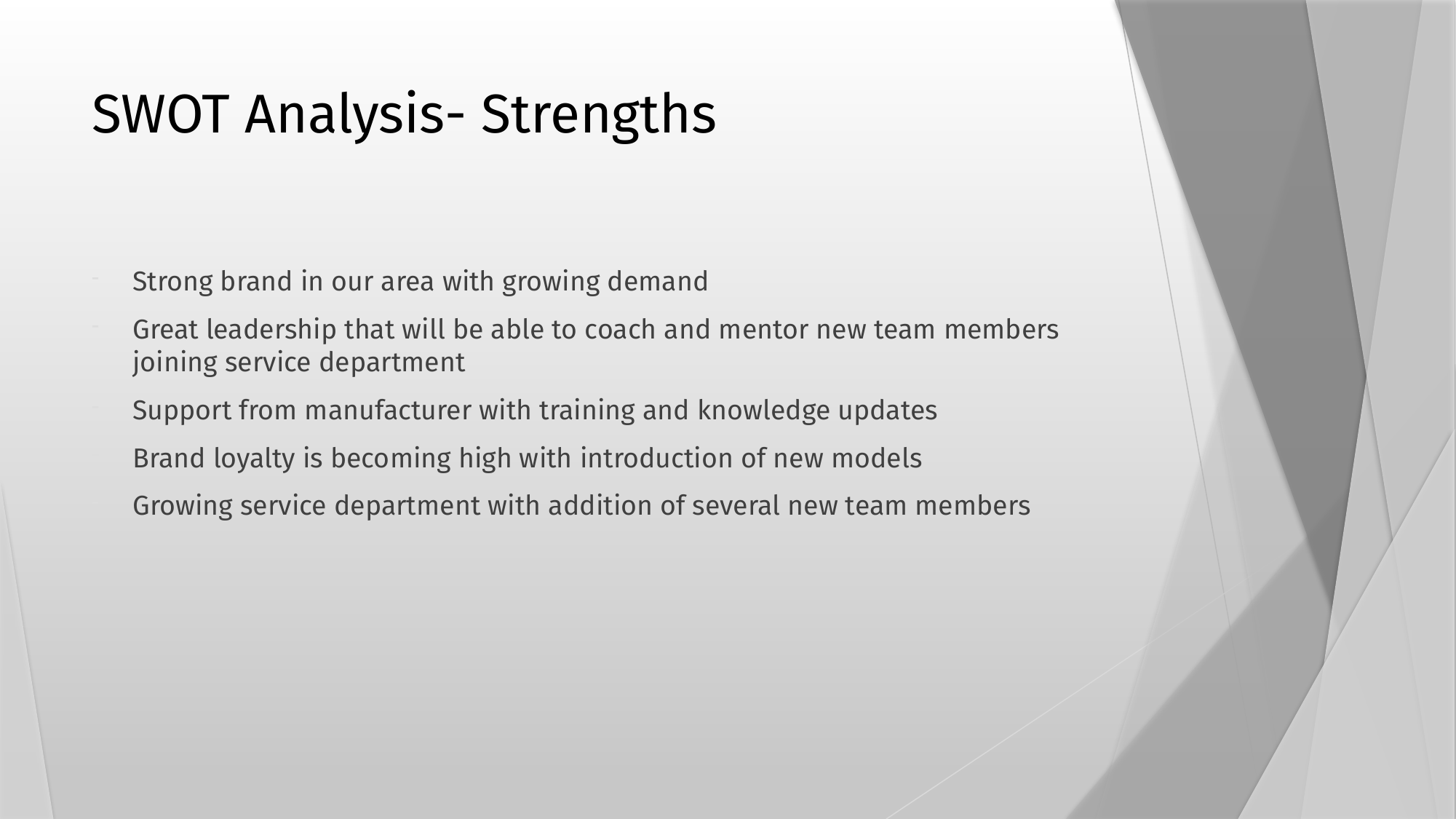

# SWOT Analysis- Strengths
Strong brand in our area with growing demand
Great leadership that will be able to coach and mentor new team members joining service department
Support from manufacturer with training and knowledge updates
Brand loyalty is becoming high with introduction of new models
Growing service department with addition of several new team members